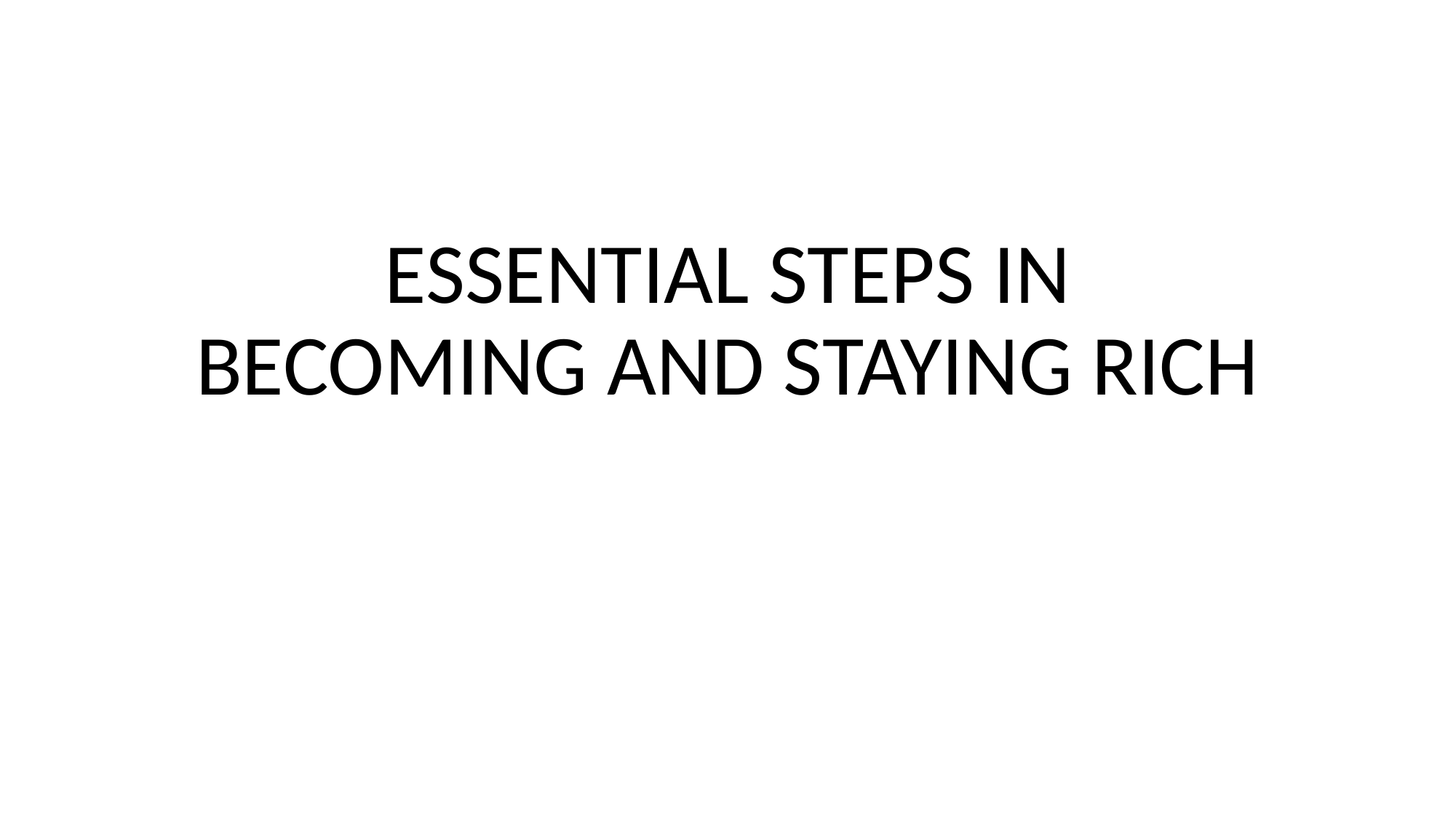

# ESSENTIAL STEPS IN BECOMING AND STAYING RICH